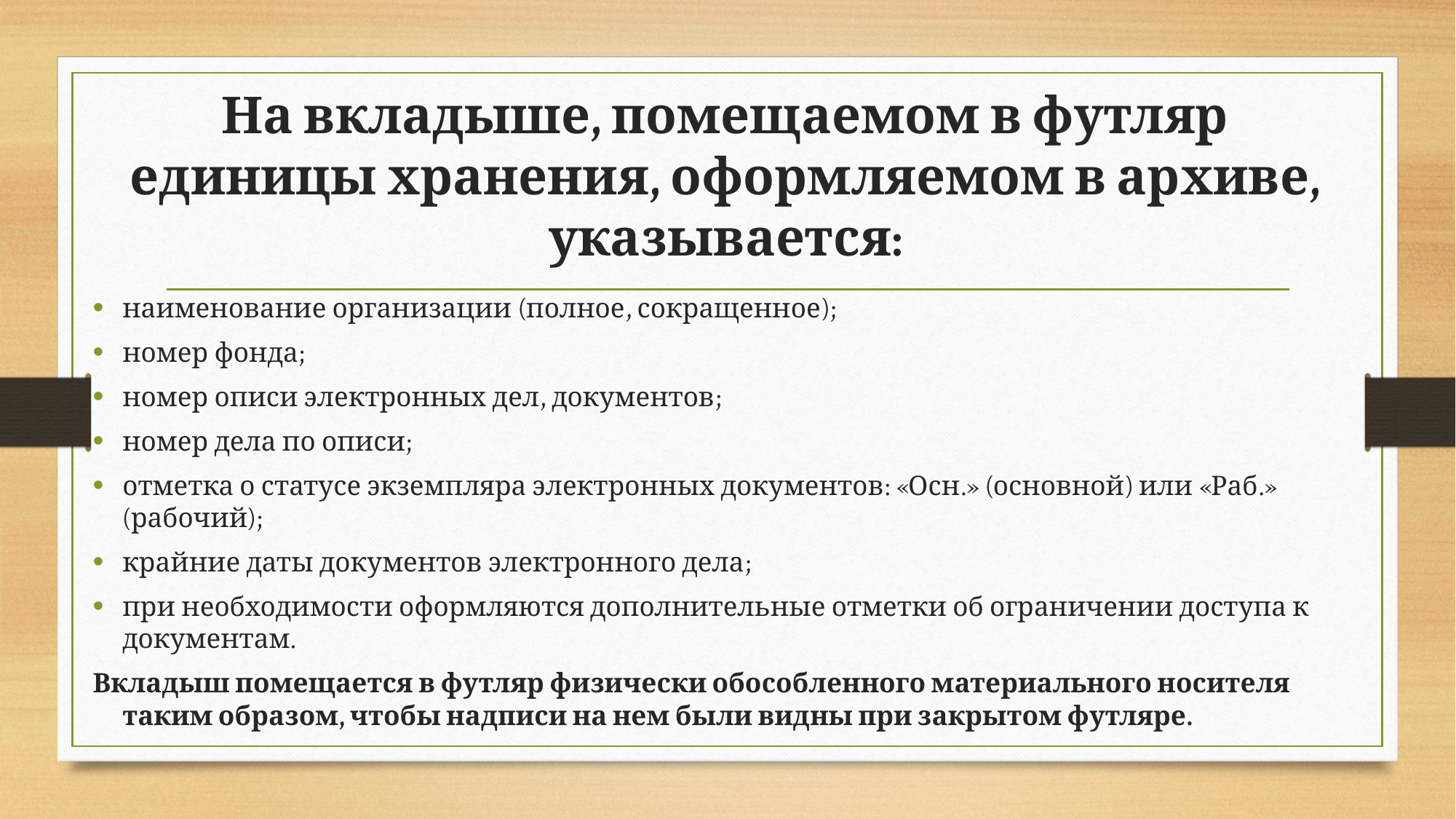

# На вкладыше, помещаемом в футляр единицы хранения, оформляемом в архиве, указывается:
наименование организации (полное, сокращенное);
номер фонда;
номер описи электронных дел, документов;
номер дела по описи;
отметка о статусе экземпляра электронных документов: «Осн.» (основной) или «Раб.» (рабочий);
крайние даты документов электронного дела;
при необходимости оформляются дополнительные отметки об ограничении доступа к документам.
Вкладыш помещается в футляр физически обособленного материального носителя таким образом, чтобы надписи на нем были видны при закрытом футляре.